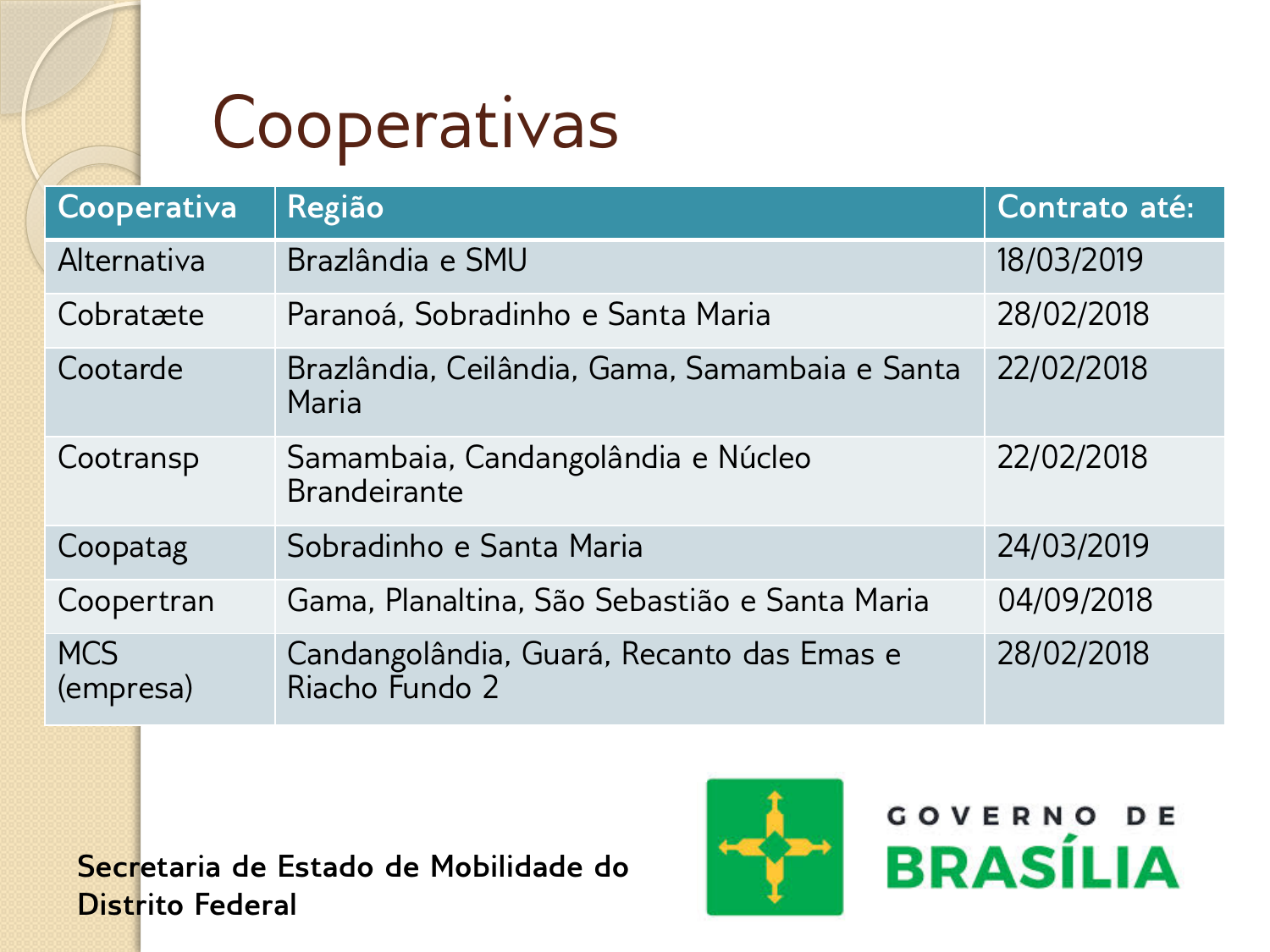

# Cooperativas
| Cooperativa | Região | Contrato até: |
| --- | --- | --- |
| Alternativa | Brazlândia e SMU | 18/03/2019 |
| Cobrataete | Paranoá, Sobradinho e Santa Maria | 28/02/2018 |
| Cootarde | Brazlândia, Ceilândia, Gama, Samambaia e Santa Maria | 22/02/2018 |
| Cootransp | Samambaia, Candangolândia e Núcleo Brandeirante | 22/02/2018 |
| Coopatag | Sobradinho e Santa Maria | 24/03/2019 |
| Coopertran | Gama, Planaltina, São Sebastião e Santa Maria | 04/09/2018 |
| MCS (empresa) | Candangolândia, Guará, Recanto das Emas e Riacho Fundo 2 | 28/02/2018 |